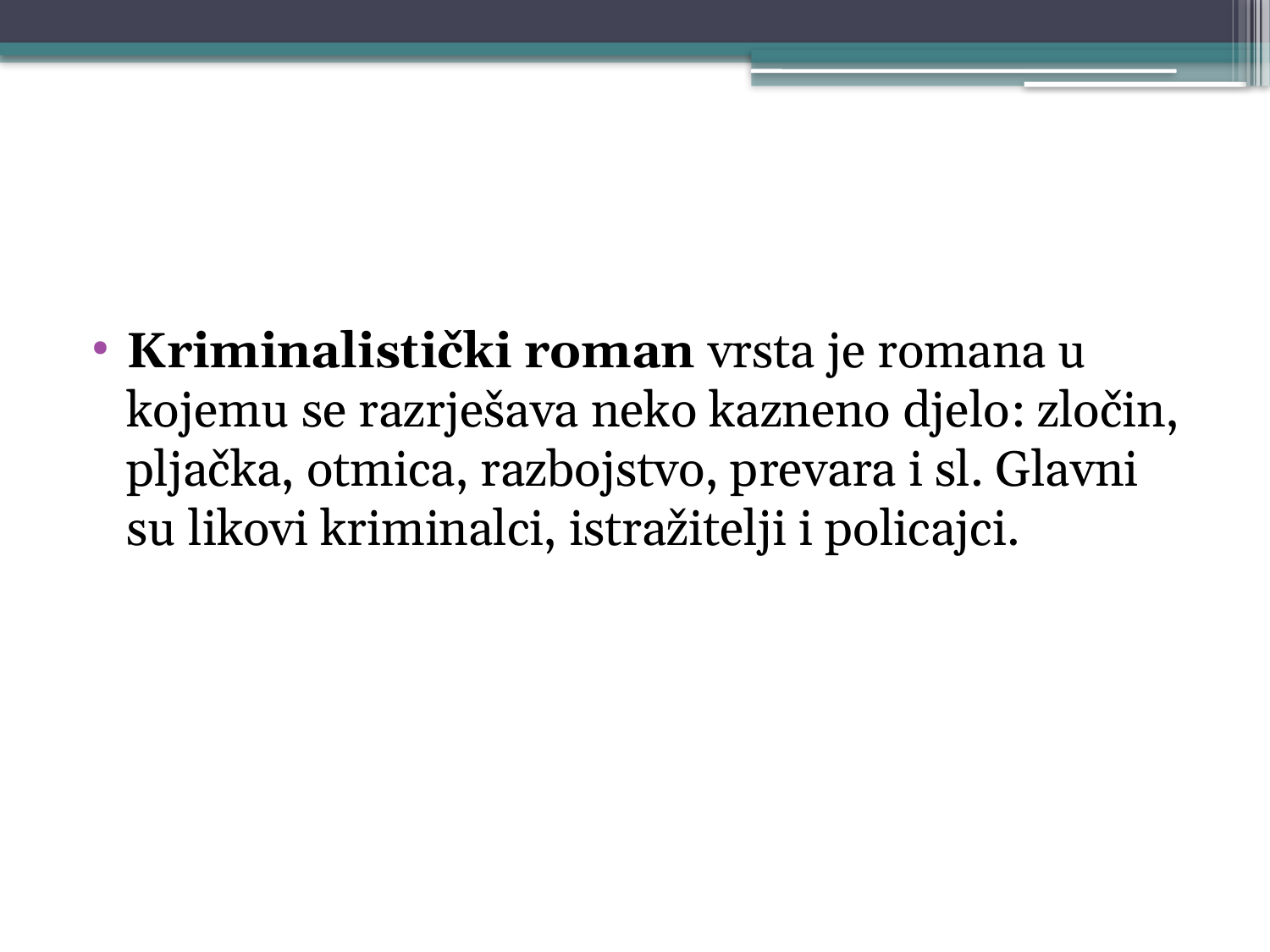

Kriminalistički roman vrsta je romana u kojemu se razrješava neko kazneno djelo: zločin, pljačka, otmica, razbojstvo, prevara i sl. Glavni su likovi kriminalci, istražitelji i policajci.